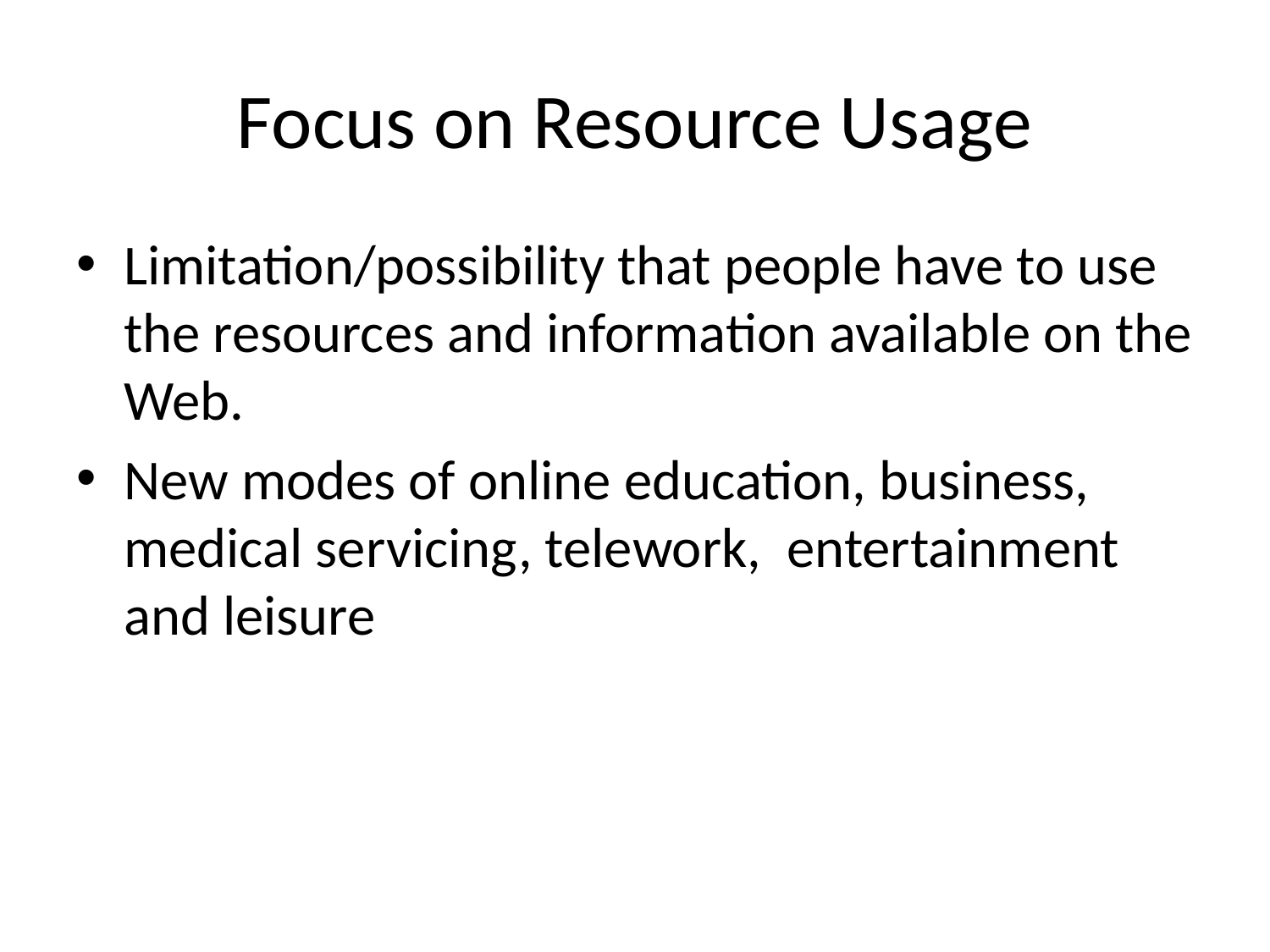

# Focus on Resource Usage
Limitation/possibility that people have to use the resources and information available on the Web.
New modes of online education, business, medical servicing, telework,  entertainment and leisure